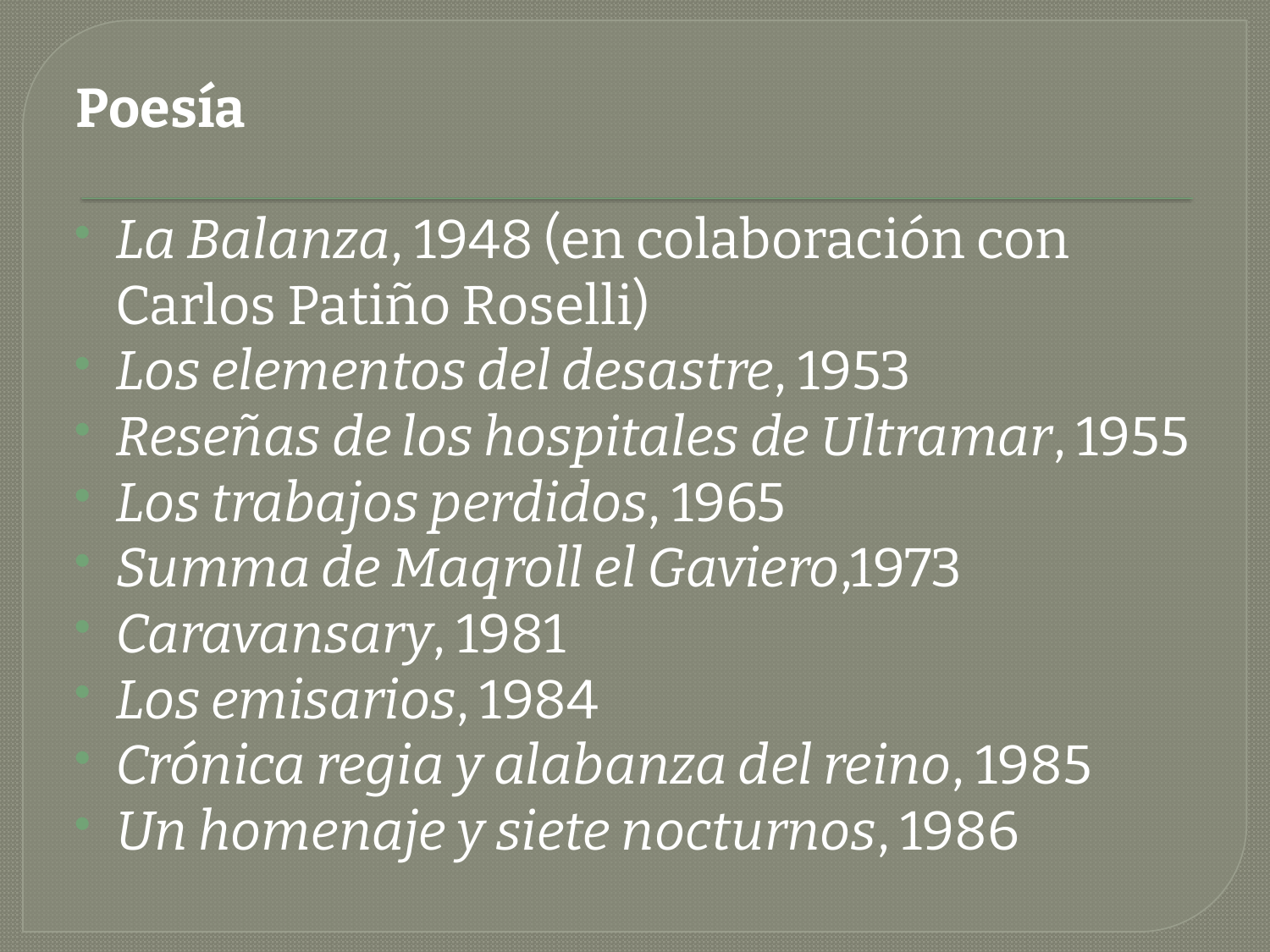

Poesía

La Balanza, 1948 (en colaboración con Carlos Patiño Roselli)
Los elementos del desastre, 1953
Reseñas de los hospitales de Ultramar, 1955
Los trabajos perdidos, 1965
Summa de Maqroll el Gaviero,1973
Caravansary, 1981
Los emisarios, 1984
Crónica regia y alabanza del reino, 1985
Un homenaje y siete nocturnos, 1986